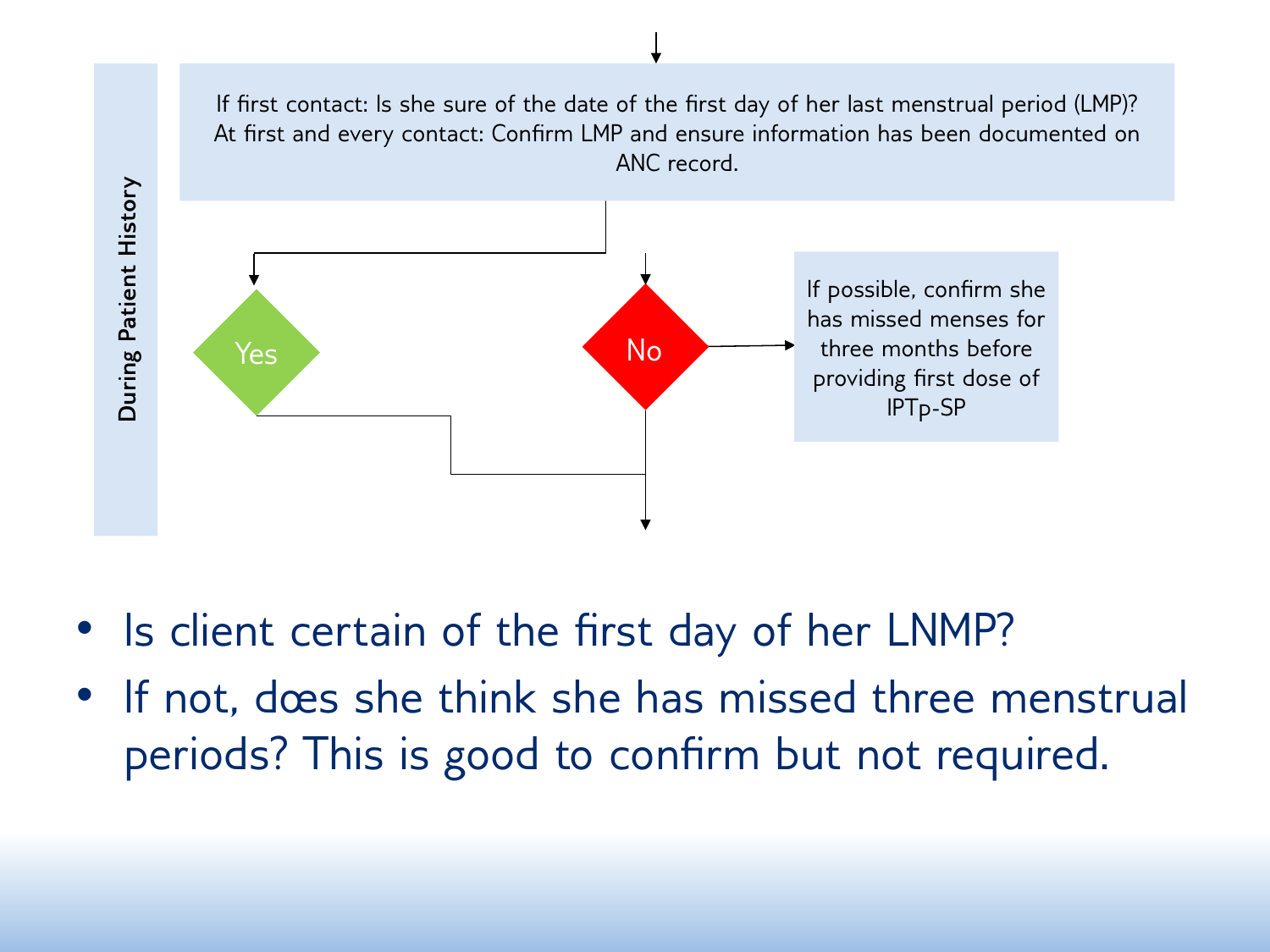

During Patient History
If first contact: Is she sure of the date of the first day of her last menstrual period (LMP)?
At first and every contact: Confirm LMP and ensure information has been documented on ANC record.
If possible, confirm she has missed menses for three months before providing first dose of IPTp-SP

No
Yes
Is client certain of the first day of her LNMP?
If not, does she think she has missed three menstrual periods? This is good to confirm but not required.